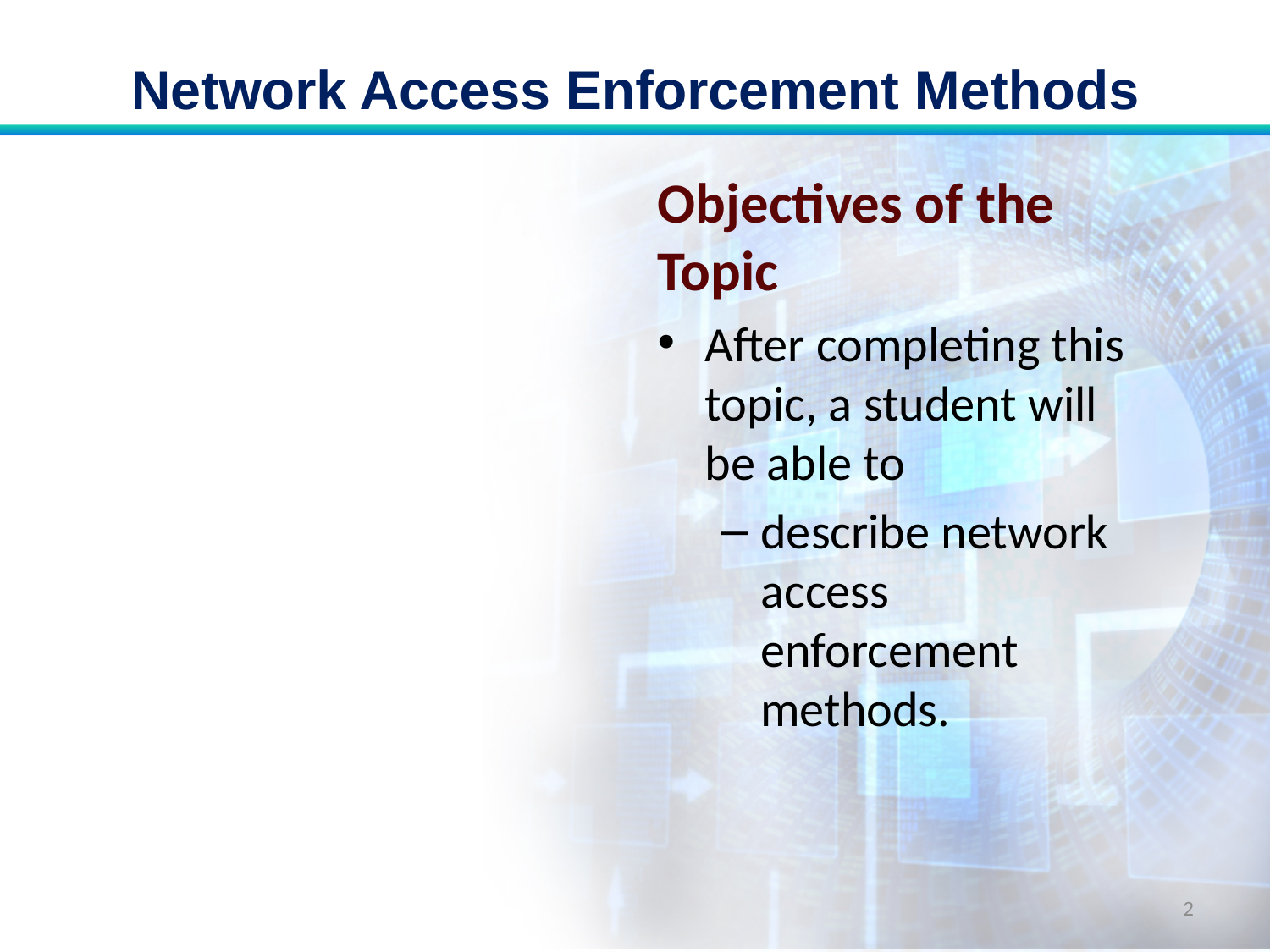

# Network Access Enforcement Methods
Objectives of the Topic
After completing this topic, a student will be able to
describe network access enforcement methods.
2